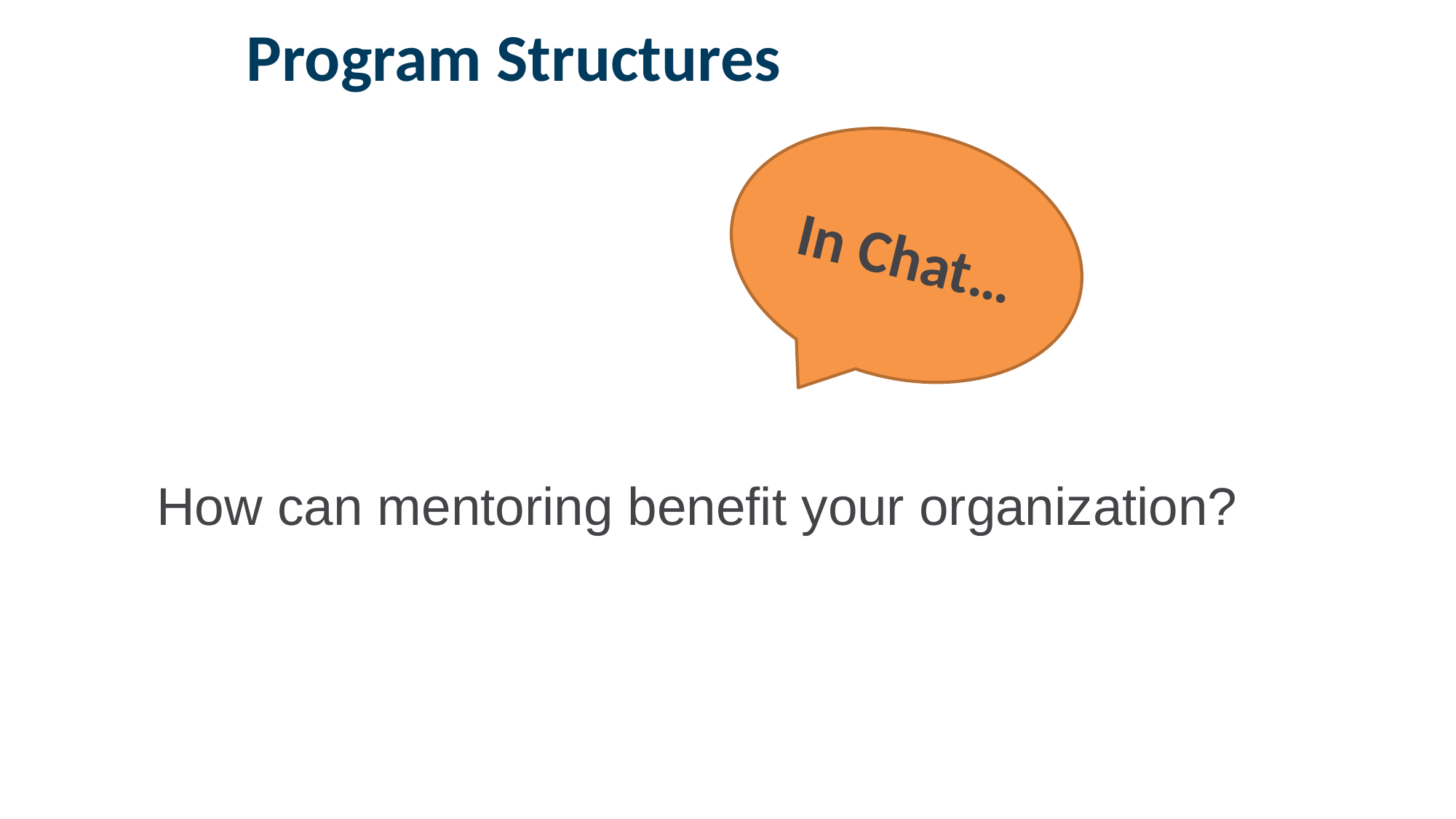

Program Structures
In Chat…
How can mentoring benefit your organization?